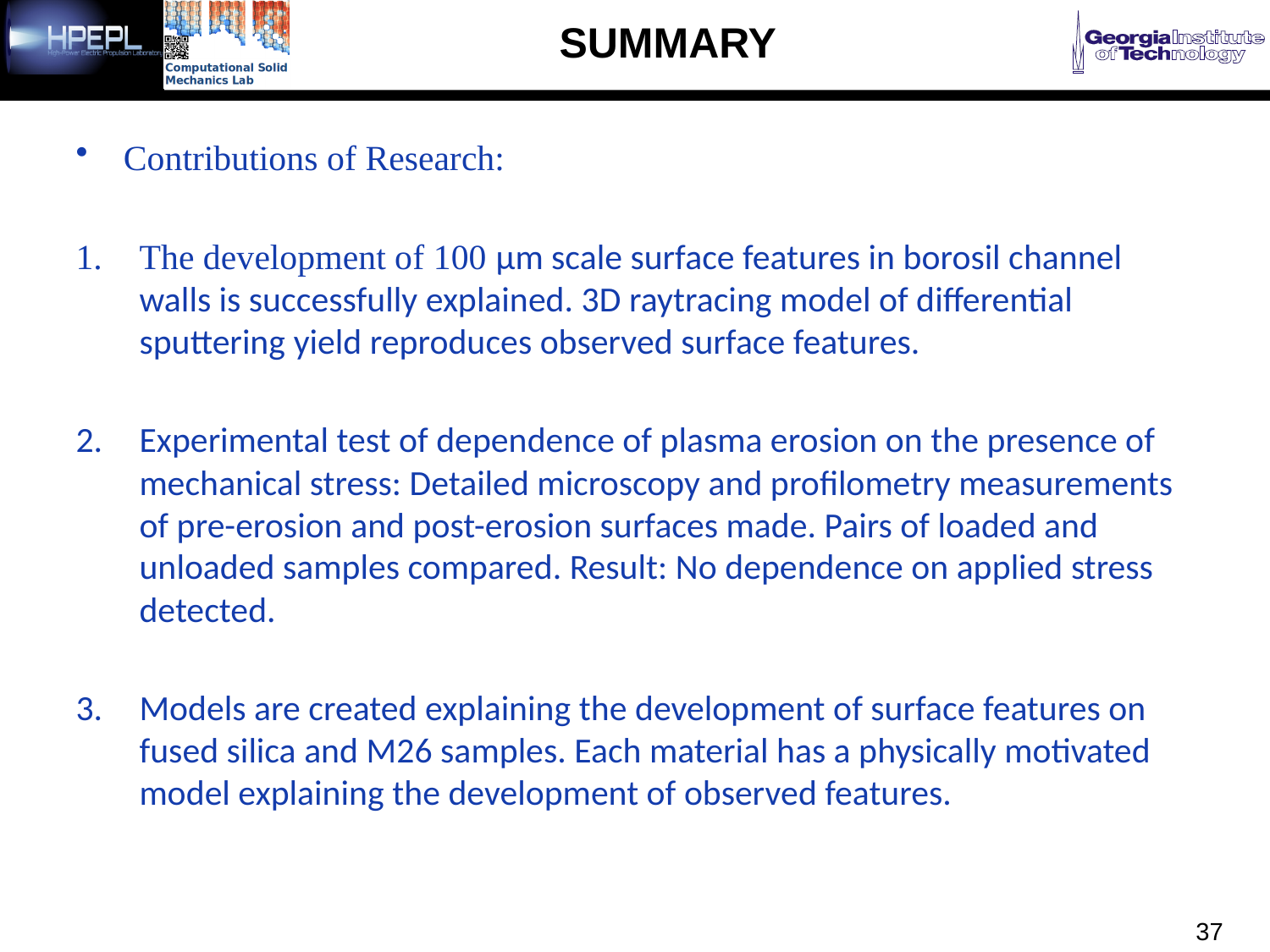

# Summary
Contributions of Research:

The development of 100 µm scale surface features in borosil channel walls is successfully explained. 3D raytracing model of differential sputtering yield reproduces observed surface features.

Experimental test of dependence of plasma erosion on the presence of mechanical stress: Detailed microscopy and profilometry measurements of pre-erosion and post-erosion surfaces made. Pairs of loaded and unloaded samples compared. Result: No dependence on applied stress detected.

Models are created explaining the development of surface features on fused silica and M26 samples. Each material has a physically motivated model explaining the development of observed features.
37